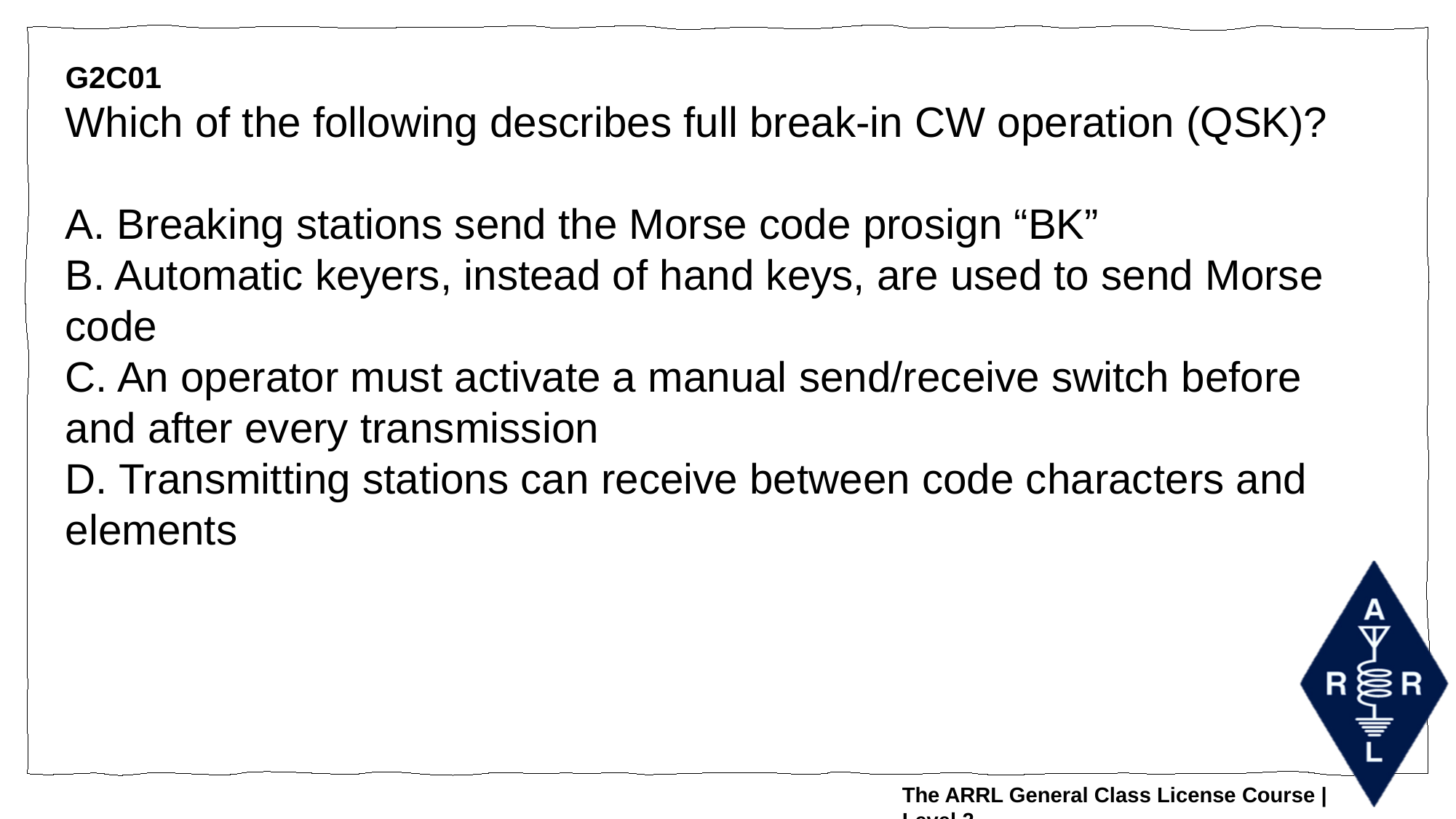

G2C01
Which of the following describes full break-in CW operation (QSK)?

A. Breaking stations send the Morse code prosign “BK”
B. Automatic keyers, instead of hand keys, are used to send Morse code
C. An operator must activate a manual send/receive switch before and after every transmission
D. Transmitting stations can receive between code characters and elements